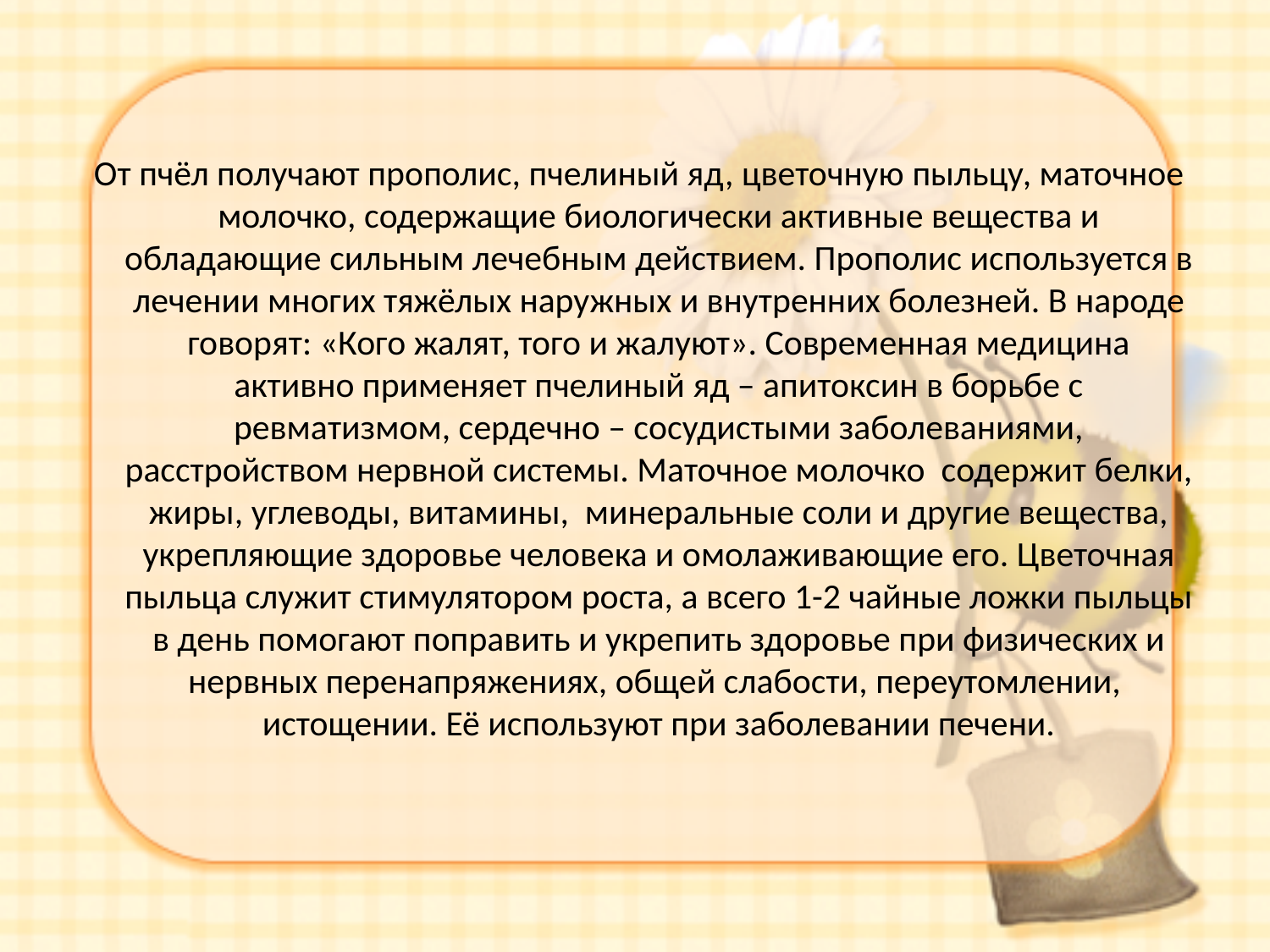

От пчёл получают прополис, пчелиный яд, цветочную пыльцу, маточное молочко, содержащие биологически активные вещества и обладающие сильным лечебным действием. Прополис используется в лечении многих тяжёлых наружных и внутренних болезней. В народе говорят: «Кого жалят, того и жалуют». Современная медицина активно применяет пчелиный яд – апитоксин в борьбе с ревматизмом, сердечно – сосудистыми заболеваниями, расстройством нервной системы. Маточное молочко  содержит белки, жиры, углеводы, витамины,  минеральные соли и другие вещества, укрепляющие здоровье человека и омолаживающие его. Цветочная пыльца служит стимулятором роста, а всего 1-2 чайные ложки пыльцы в день помогают поправить и укрепить здоровье при физических и нервных перенапряжениях, общей слабости, переутомлении,  истощении. Её используют при заболевании печени.